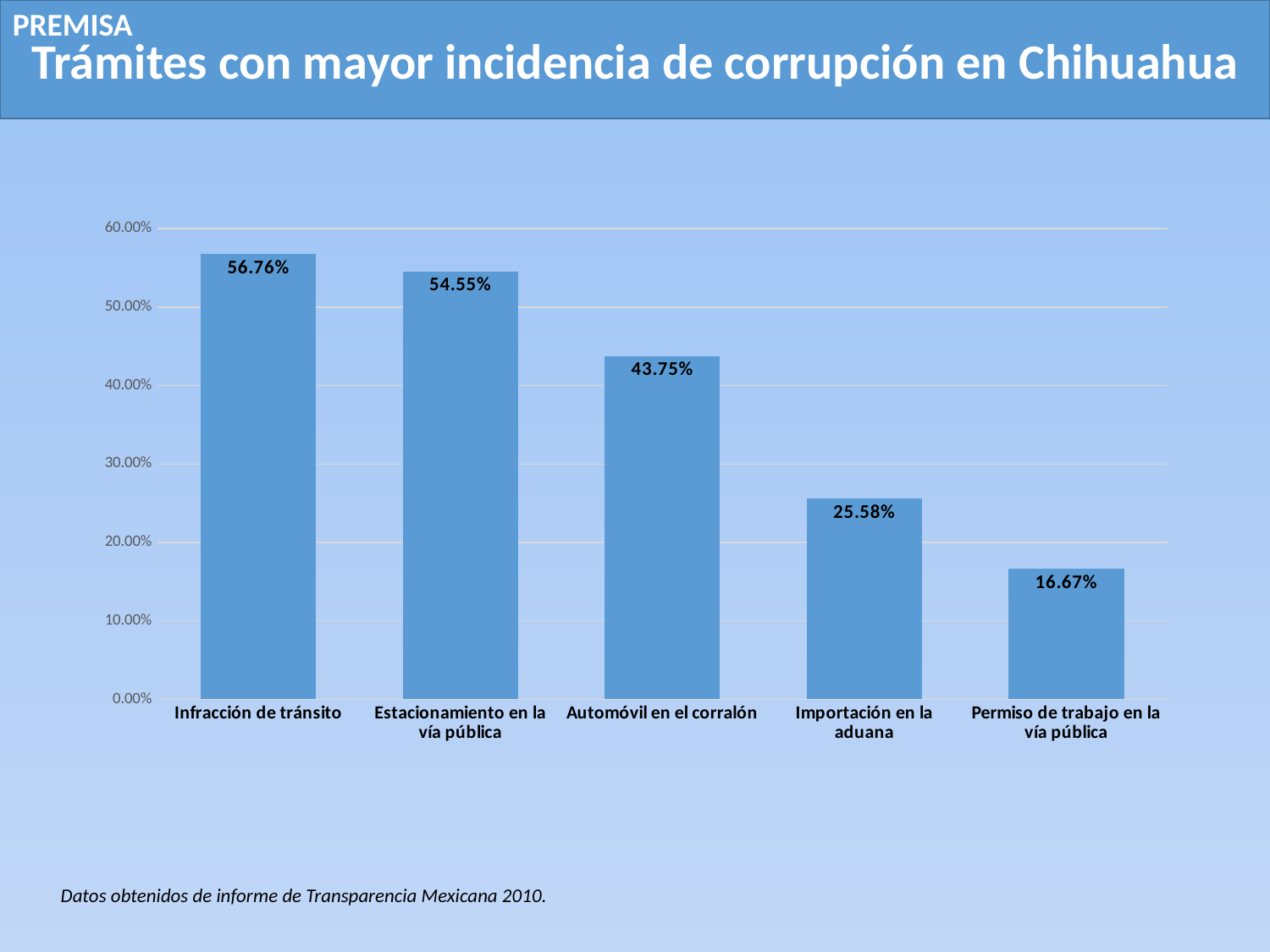

PREMISA
Trámites con mayor incidencia de corrupción en Chihuahua

### Chart

| Category |  |
|---|---|
| Infracción de tránsito | 0.5676000000000003 |
| Estacionamiento en la vía pública | 0.5455 |
| Automóvil en el corralón | 0.43750000000000017 |
| Importación en la aduana | 0.2558000000000001 |
| Permiso de trabajo en la vía pública | 0.16670000000000004 |
Datos obtenidos de informe de Transparencia Mexicana 2010.